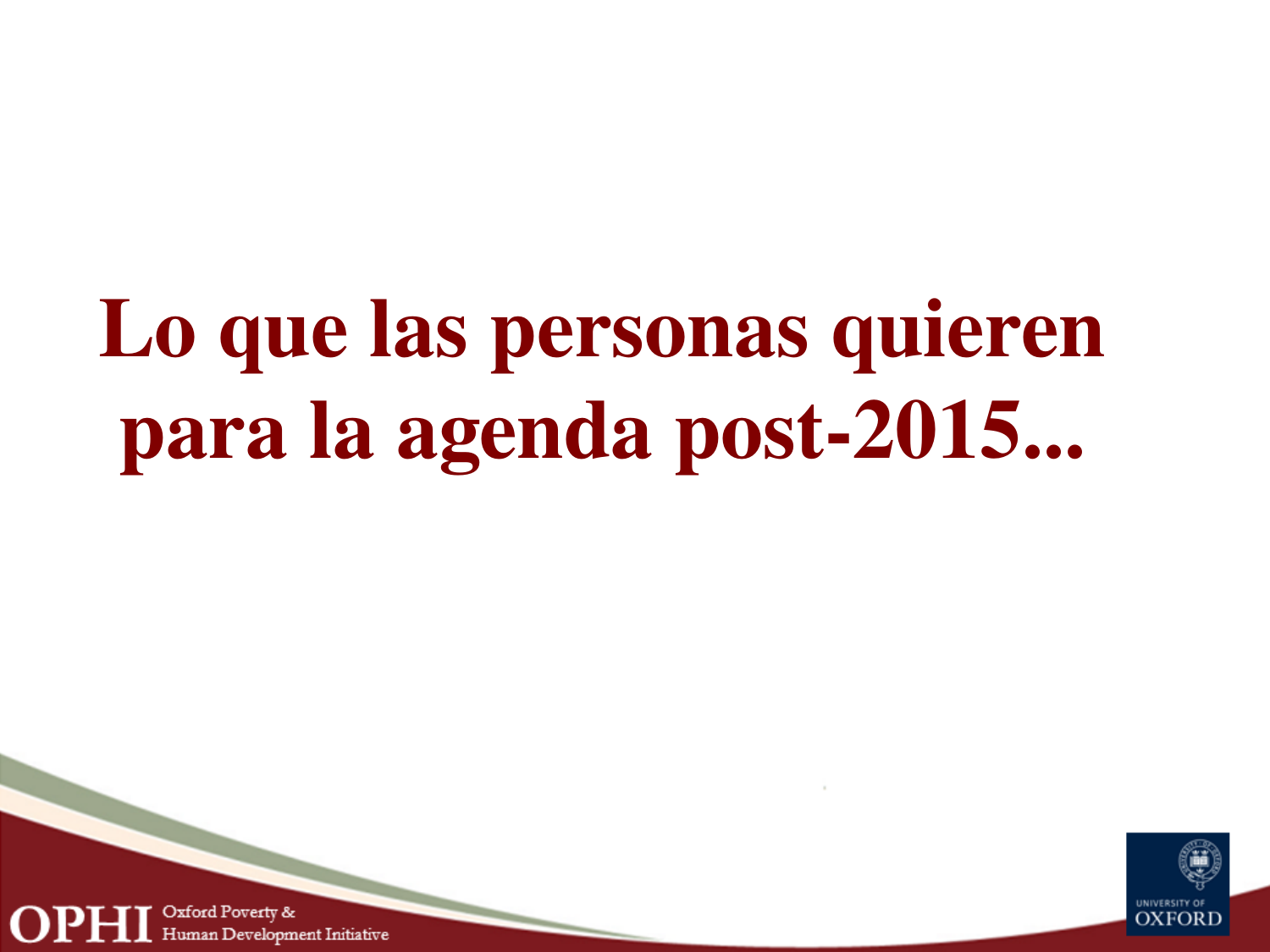

Lo que las personas quieren para la agenda post-2015...